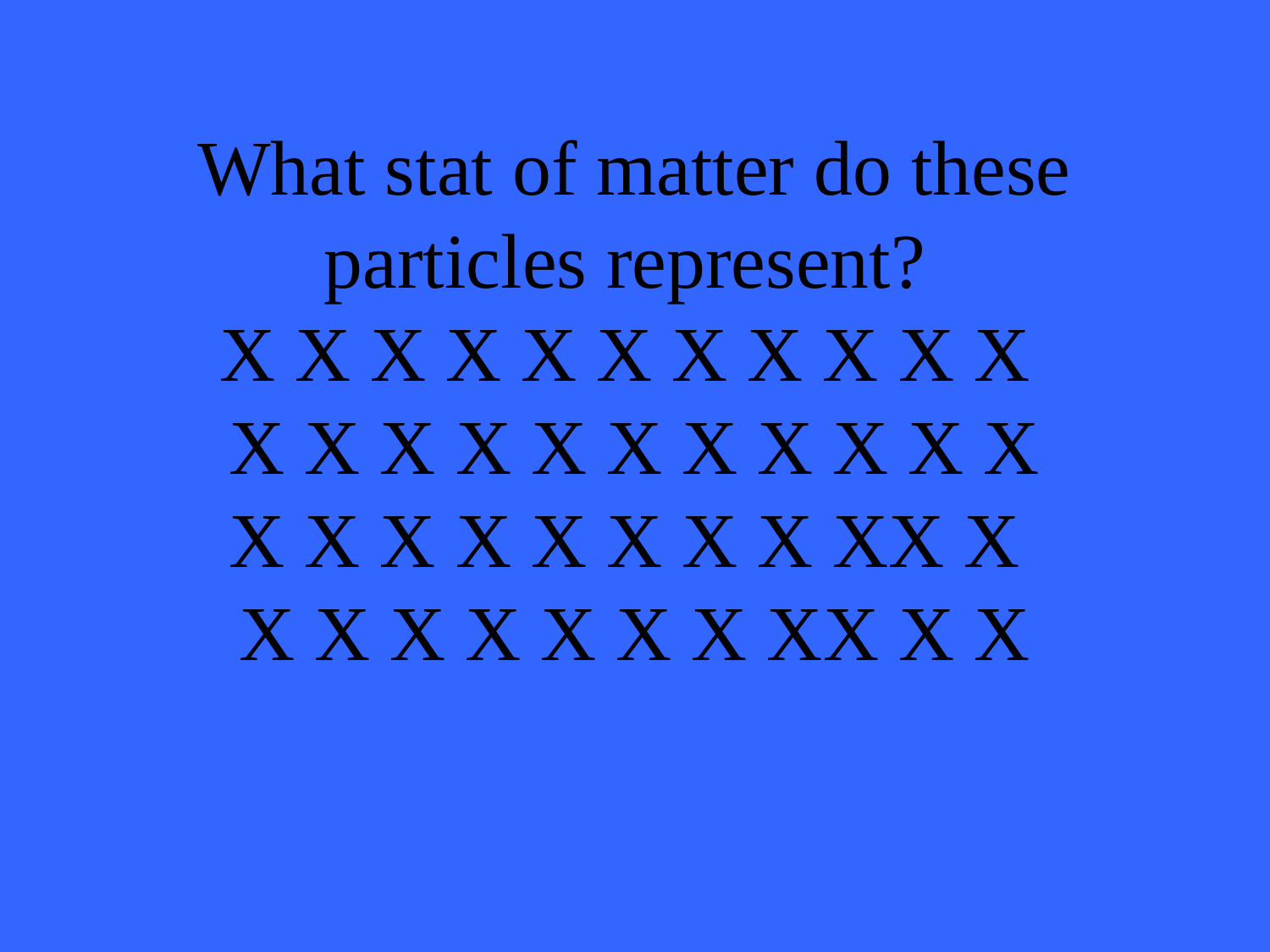

# What stat of matter do these particles represent? X X X X X X X X X X X X X X X X X X X X X X X X X X X X X X XX X X X X X X X X XX X X